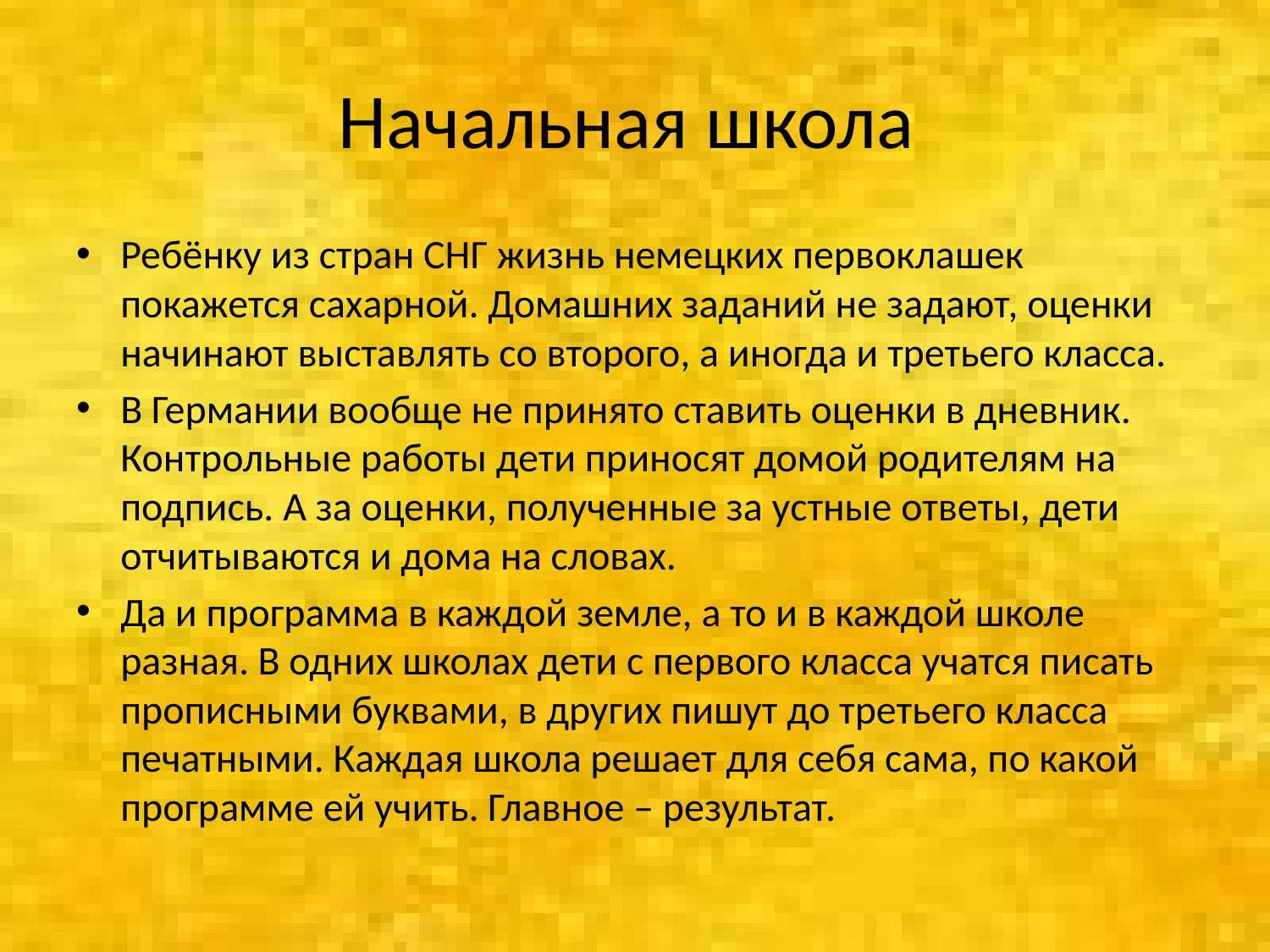

# Начальная школа
Ребёнку из стран СНГ жизнь немецких первоклашек покажется сахарной. Домашних заданий не задают, оценки начинают выставлять со второго, а иногда и третьего класса.
В Германии вообще не принято ставить оценки в дневник. Контрольные работы дети приносят домой родителям на подпись. А за оценки, полученные за устные ответы, дети отчитываются и дома на словах.
Да и программа в каждой земле, а то и в каждой школе разная. В одних школах дети с первого класса учатся писать прописными буквами, в других пишут до третьего класса печатными. Каждая школа решает для себя сама, по какой программе ей учить. Главное – результат.